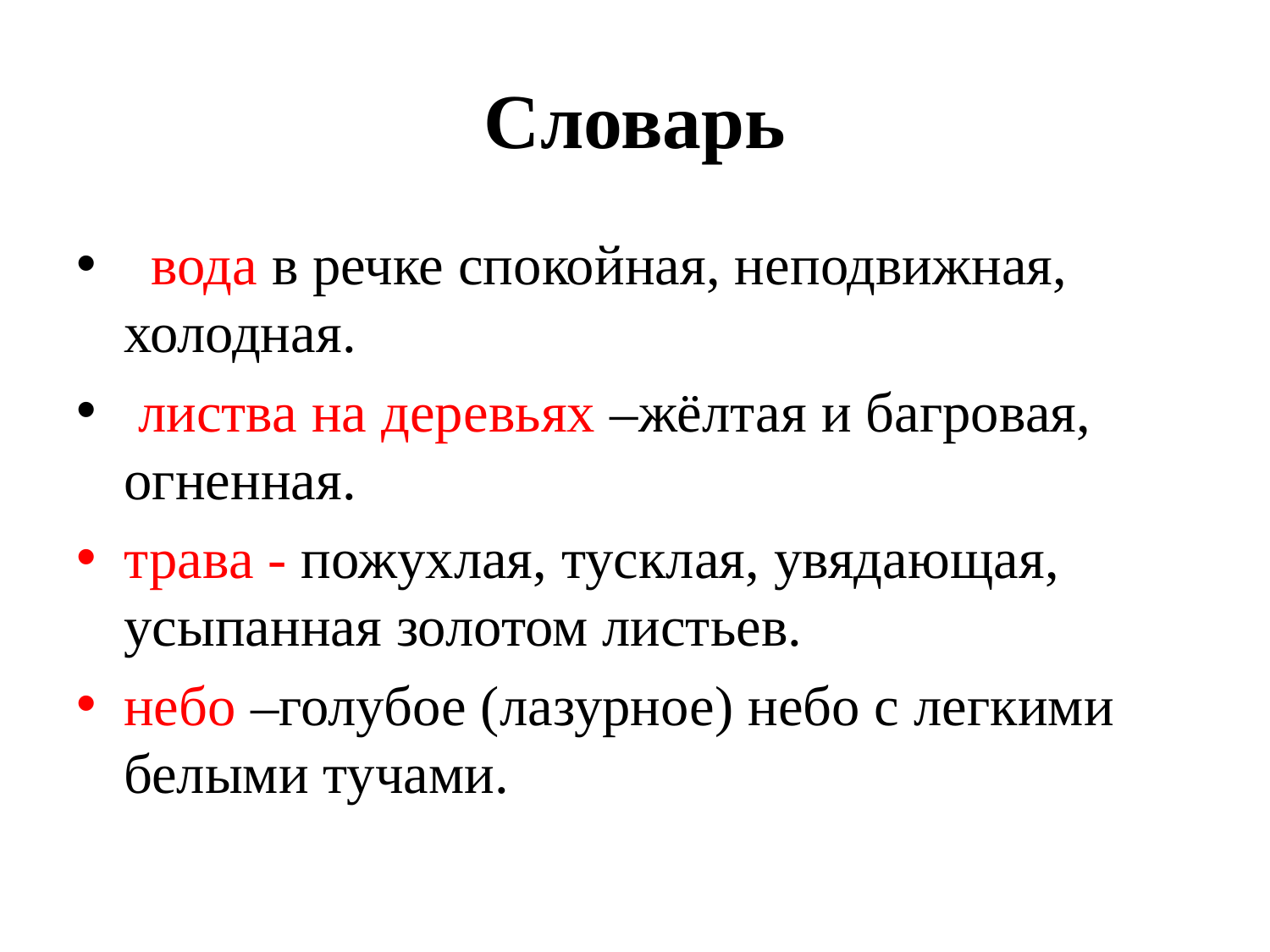

# Словарь
  вода в речке спокойная, неподвижная, холодная.
 листва на деревьях –жёлтая и багровая, огненная.
трава - пожухлая, тусклая, увядающая, усыпанная золотом листьев.
небо –голубое (лазурное) небо с легкими белыми тучами.